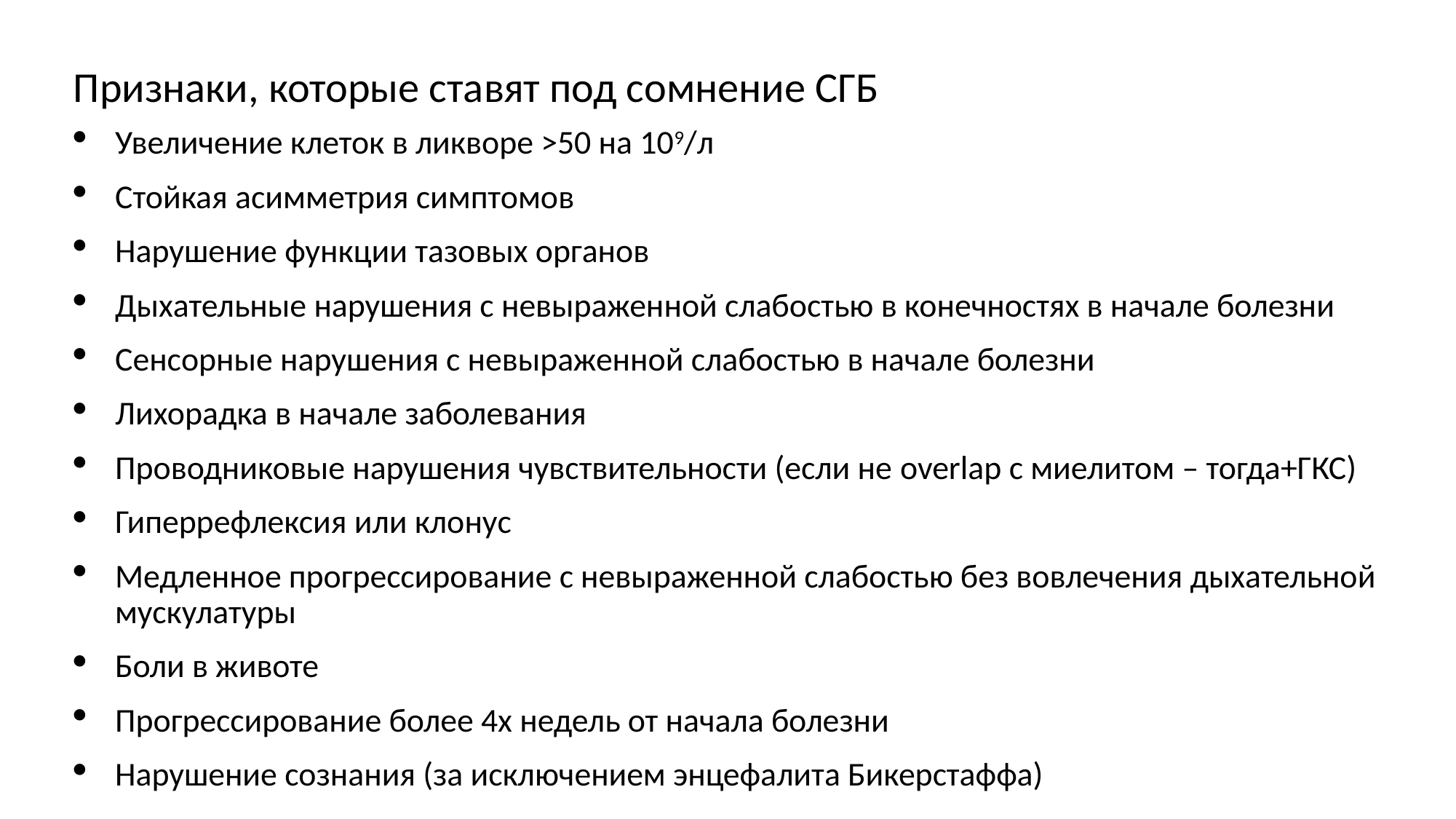

# Признаки, которые ставят под сомнение СГБ
Увеличение клеток в ликворе >50 на 109/л
Стойкая асимметрия симптомов
Нарушение функции тазовых органов
Дыхательные нарушения с невыраженной слабостью в конечностях в начале болезни
Сенсорные нарушения с невыраженной слабостью в начале болезни
Лихорадка в начале заболевания
Проводниковые нарушения чувствительности (если не overlap с миелитом – тогда+ГКС)
Гиперрефлексия или клонус
Медленное прогрессирование с невыраженной слабостью без вовлечения дыхательной мускулатуры
Боли в животе
Прогрессирование более 4х недель от начала болезни
Нарушение сознания (за исключением энцефалита Бикерстаффа)